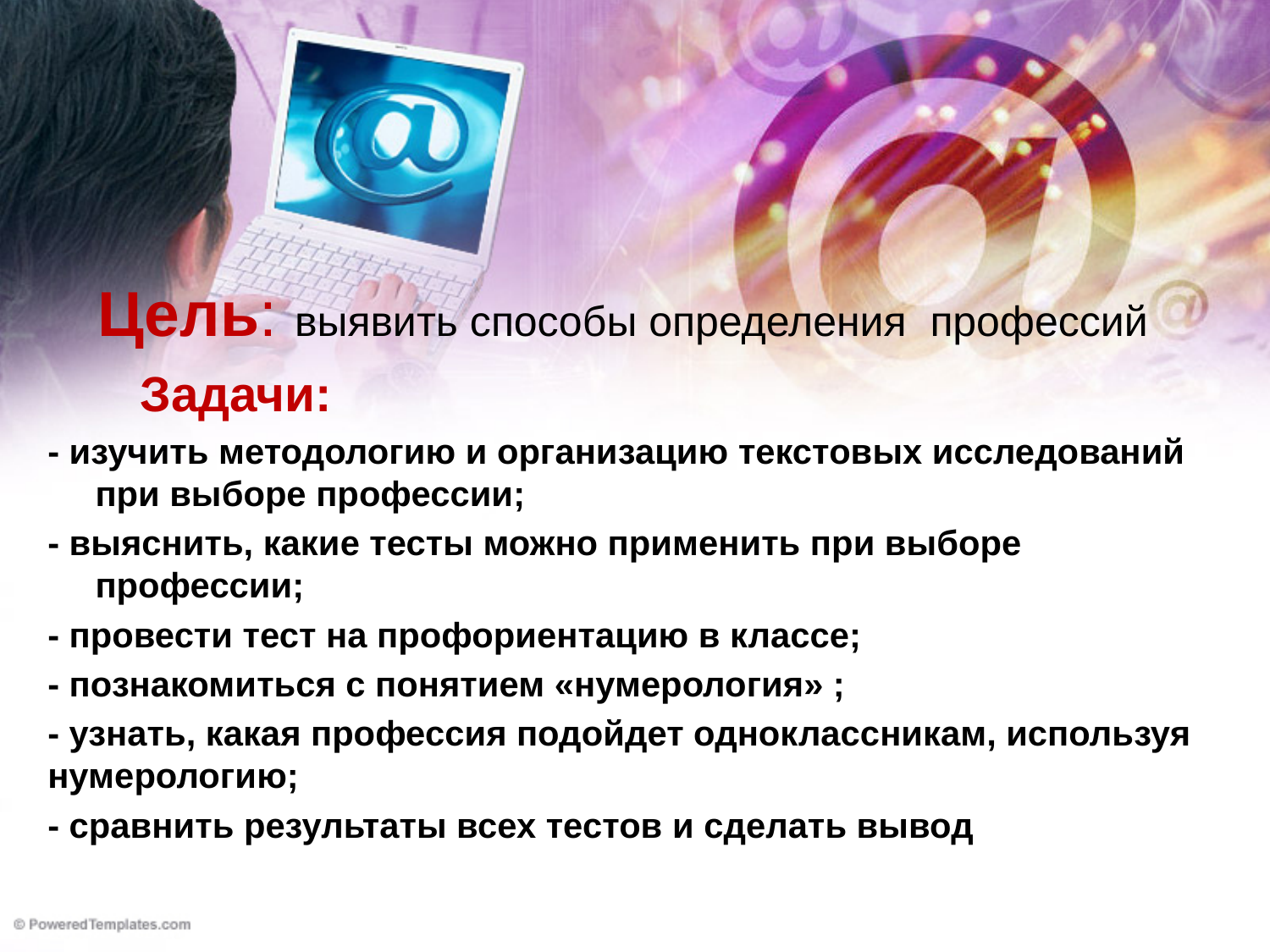

# Цель: выявить способы определения  профессий
Задачи:
- изучить методологию и организацию текстовых исследований при выборе профессии;
- выяснить, какие тесты можно применить при выборе     профессии;
- провести тест на профориентацию в классе;
- познакомиться с понятием «нумерология» ;
- узнать, какая профессия подойдет одноклассникам, используя нумерологию;
- сравнить результаты всех тестов и сделать вывод